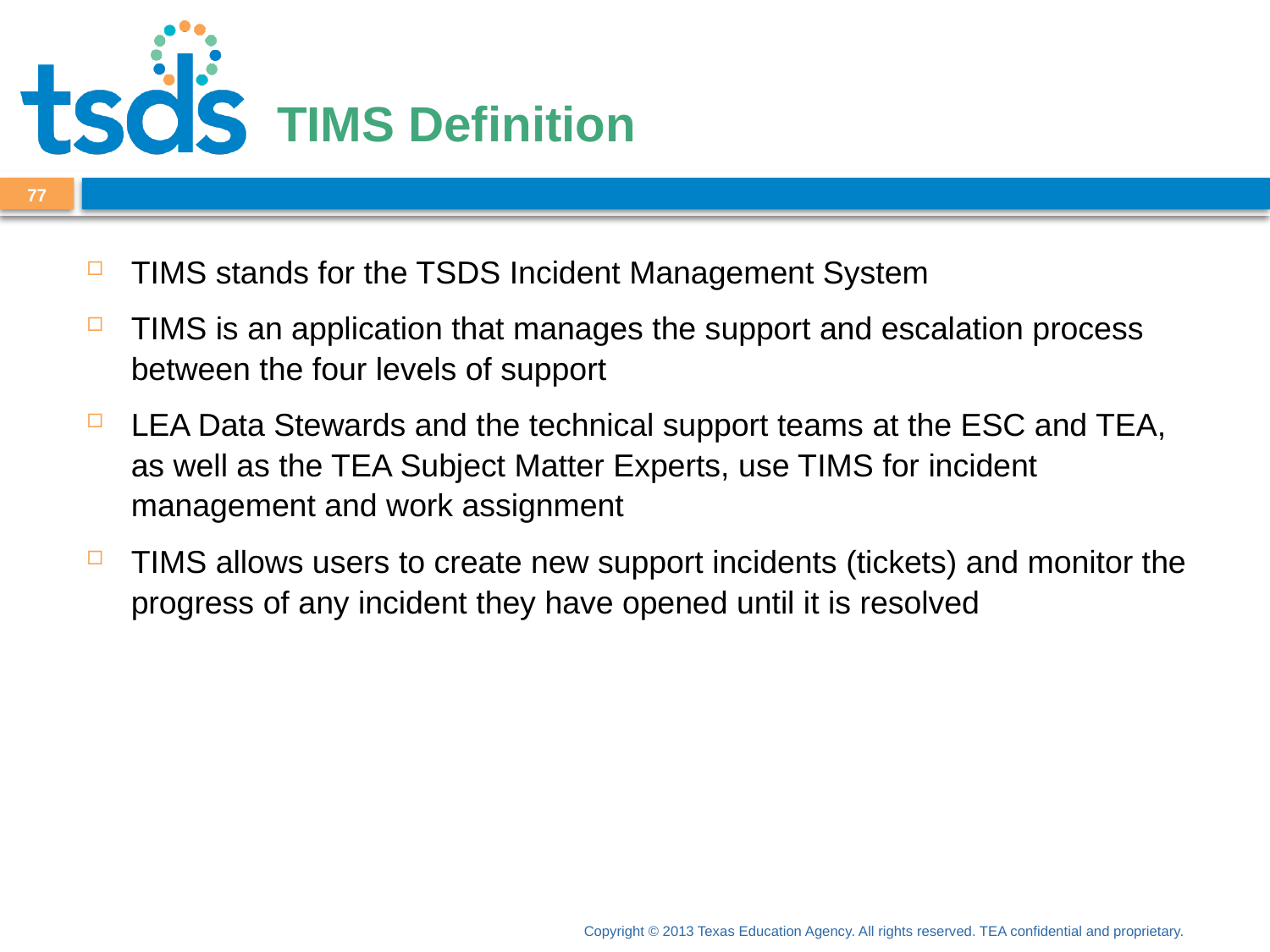

# TIMS Definition
77
TIMS stands for the TSDS Incident Management System
TIMS is an application that manages the support and escalation process between the four levels of support
LEA Data Stewards and the technical support teams at the ESC and TEA, as well as the TEA Subject Matter Experts, use TIMS for incident management and work assignment
TIMS allows users to create new support incidents (tickets) and monitor the progress of any incident they have opened until it is resolved